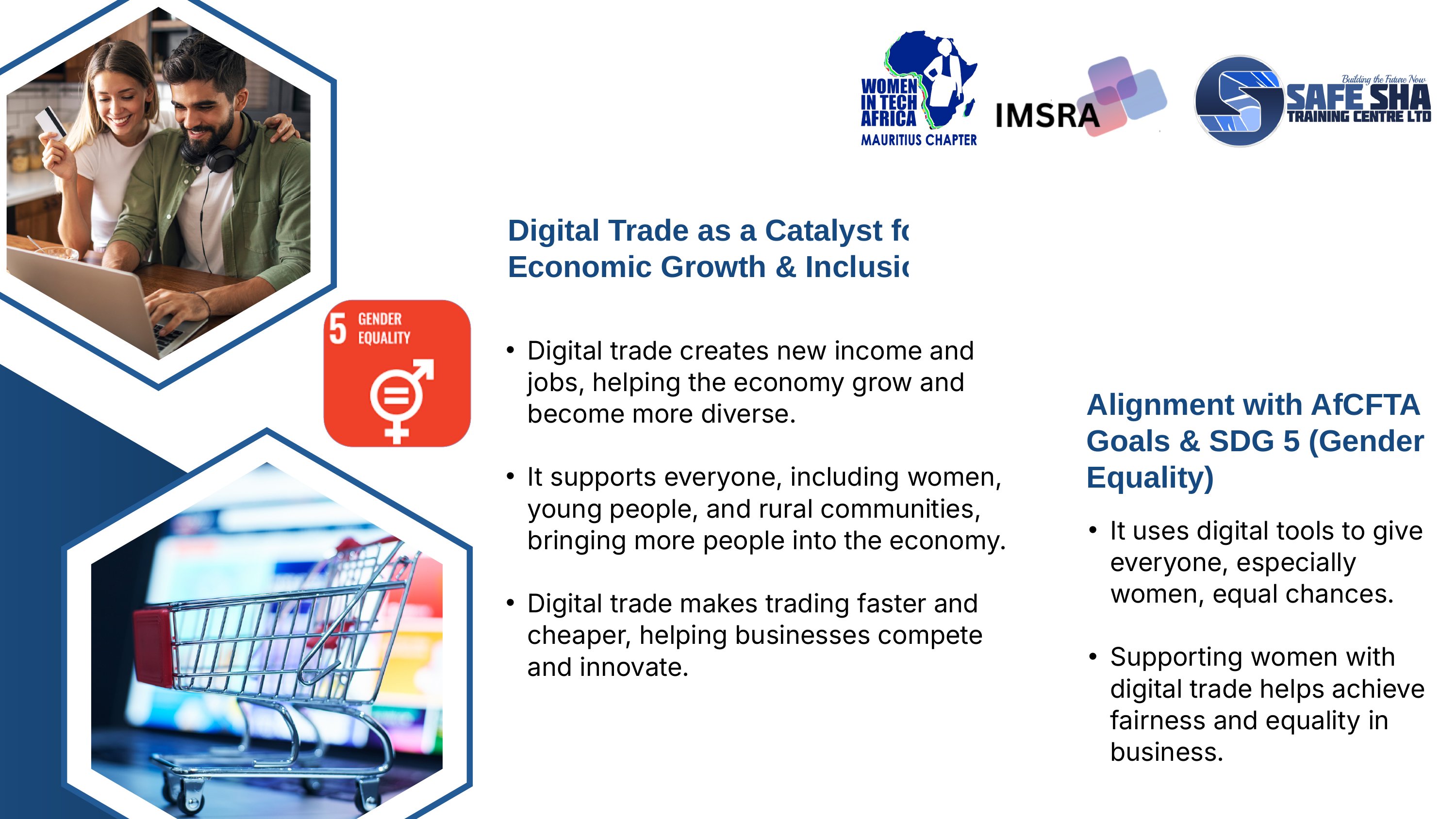

Digital Trade as a Catalyst for Economic Growth & Inclusion

Digital trade creates new income and jobs, helping the economy grow and become more diverse.

It supports everyone, including women, young people, and rural communities, bringing more people into the economy.

Digital trade makes trading faster and cheaper, helping businesses compete and innovate.

Alignment with AfCFTA Goals & SDG 5 (Gender Equality)

It uses digital tools to give everyone, especially women, equal chances.

Supporting women with digital trade helps achieve fairness and equality in business.